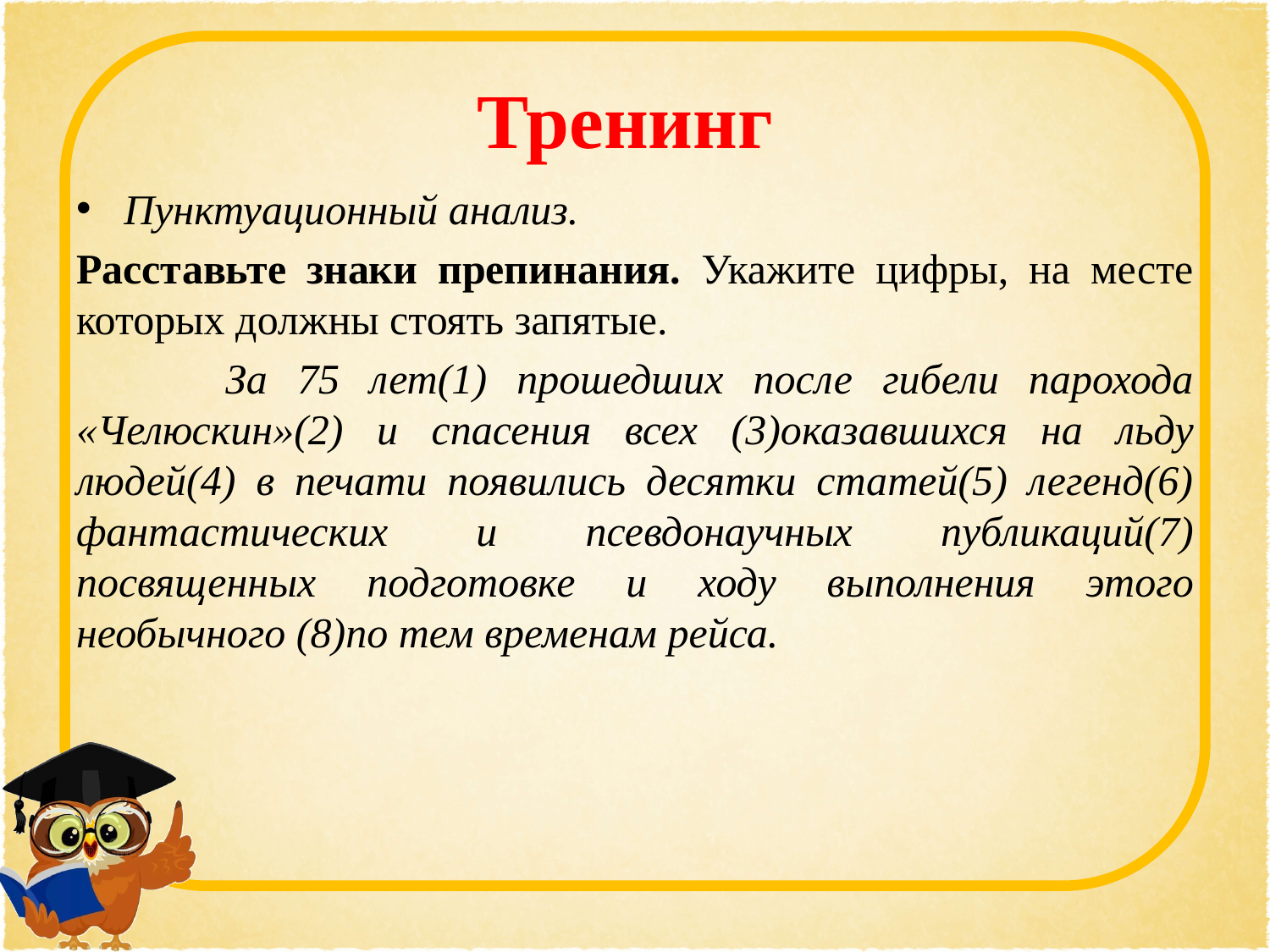

# Тренинг
Пунктуационный анализ.
Расставьте знаки препинания. Укажите цифры, на месте которых должны стоять запятые.
     За 75 лет(1) прошедших после гибели парохода «Челюскин»(2) и спасения всех (3)оказавшихся на льду людей(4) в печати появились десятки статей(5) легенд(6) фантастических и псевдонаучных публикаций(7) посвященных подготовке и ходу выполнения этого необычного (8)по тем временам рейса.